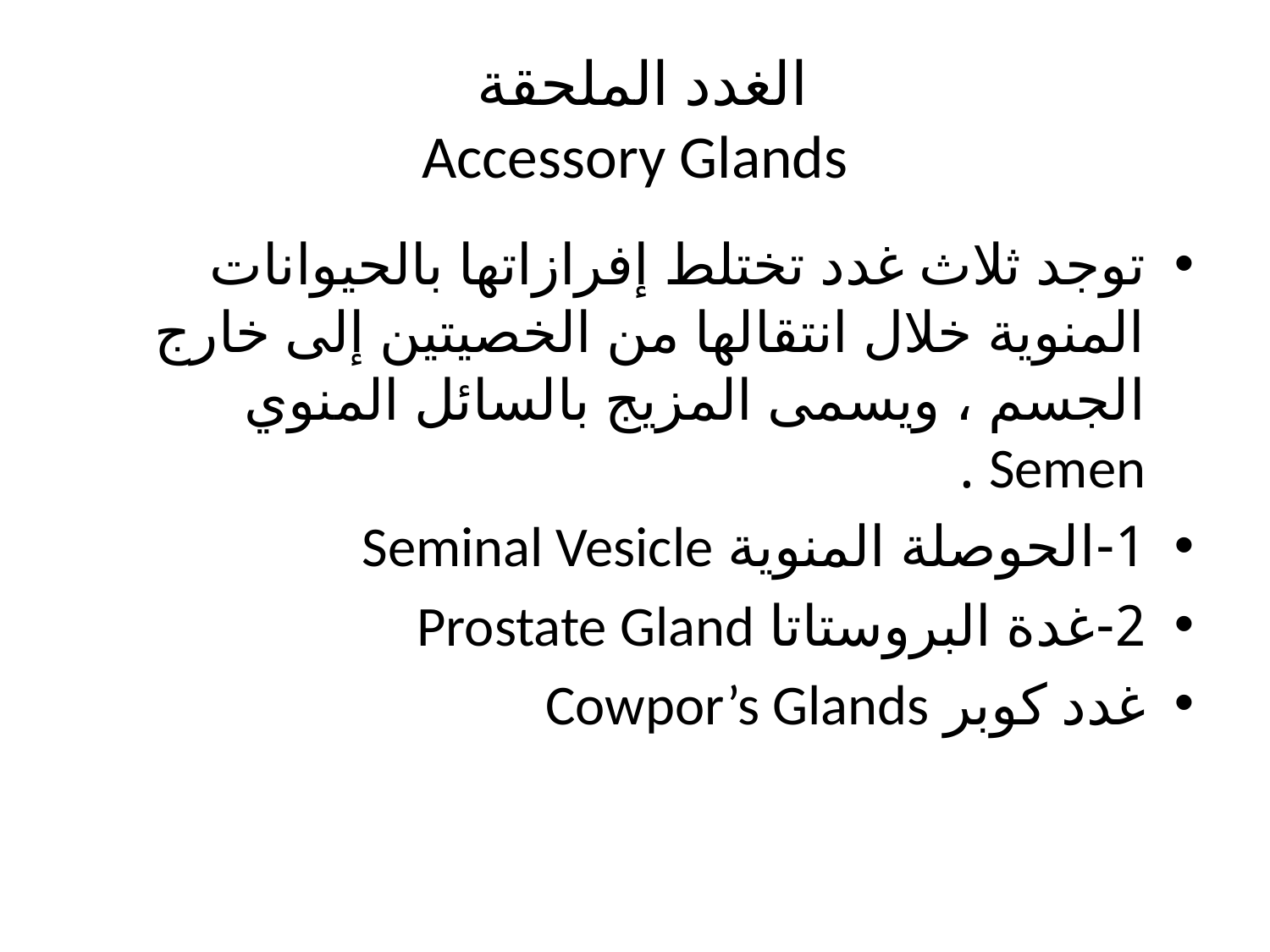

# الغدد الملحقة Accessory Glands
توجد ثلاث غدد تختلط إفرازاتها بالحيوانات المنوية خلال انتقالها من الخصيتين إلى خارج الجسم ، ويسمى المزيج بالسائل المنوي Semen .
1-الحوصلة المنوية Seminal Vesicle
2-غدة البروستاتا Prostate Gland
غدد كوبر Cowpor’s Glands